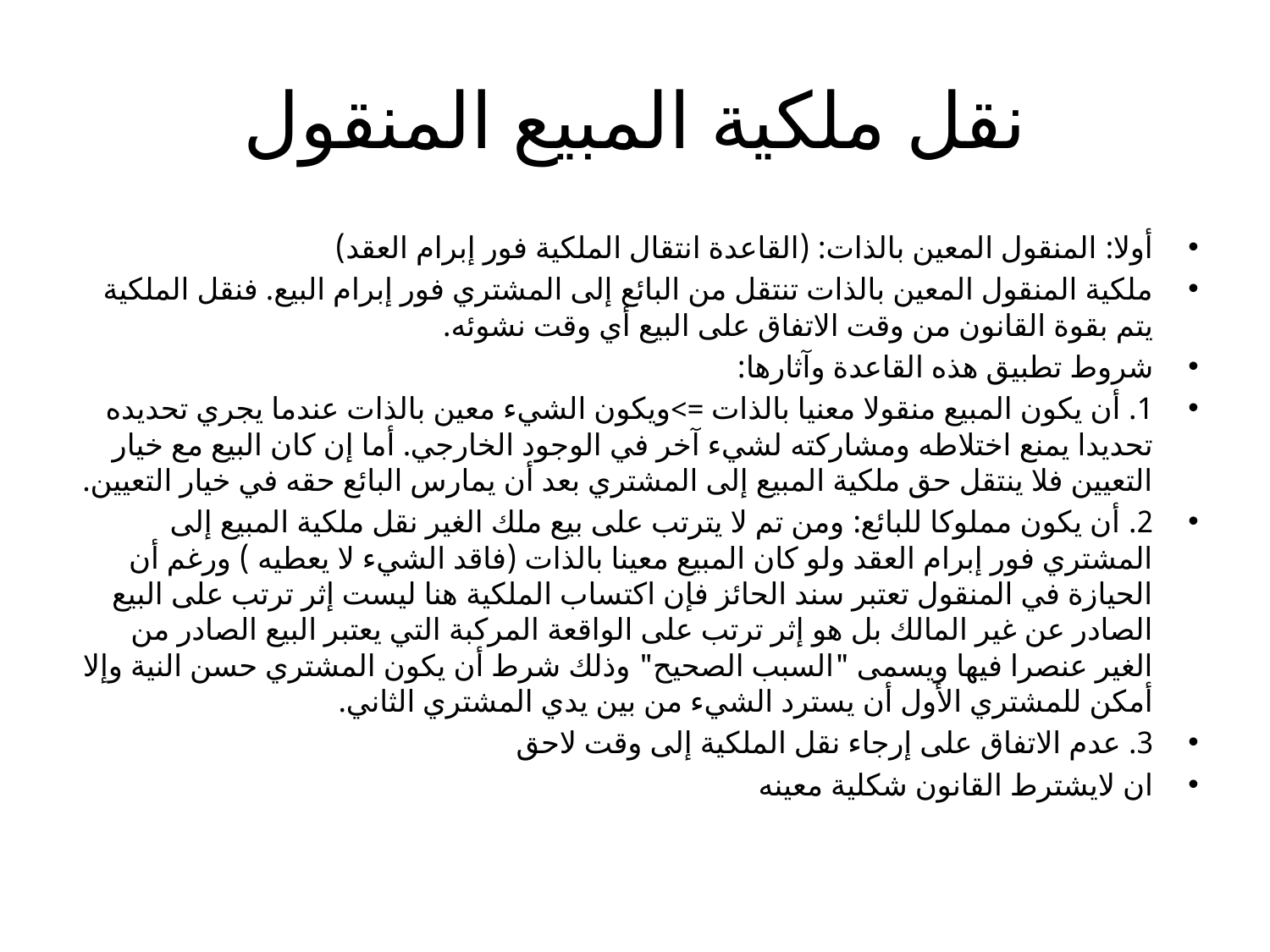

# نقل ملكية المبيع المنقول
أولا: المنقول المعين بالذات: (القاعدة انتقال الملكية فور إبرام العقد)
ملكية المنقول المعين بالذات تنتقل من البائع إلى المشتري فور إبرام البيع. فنقل الملكية يتم بقوة القانون من وقت الاتفاق على البيع أي وقت نشوئه.
شروط تطبيق هذه القاعدة وآثارها:
1. أن يكون المبيع منقولا معنيا بالذات =>ويكون الشيء معين بالذات عندما يجري تحديده تحديدا يمنع اختلاطه ومشاركته لشيء آخر في الوجود الخارجي. أما إن كان البيع مع خيار التعيين فلا ينتقل حق ملكية المبيع إلى المشتري بعد أن يمارس البائع حقه في خيار التعيين.
2. أن يكون مملوكا للبائع: ومن تم لا يترتب على بيع ملك الغير نقل ملكية المبيع إلى المشتري فور إبرام العقد ولو كان المبيع معينا بالذات (فاقد الشيء لا يعطيه ) ورغم أن الحيازة في المنقول تعتبر سند الحائز فإن اكتساب الملكية هنا ليست إثر ترتب على البيع الصادر عن غير المالك بل هو إثر ترتب على الواقعة المركبة التي يعتبر البيع الصادر من الغير عنصرا فيها ويسمى "السبب الصحيح" وذلك شرط أن يكون المشتري حسن النية وإلا أمكن للمشتري الأول أن يسترد الشيء من بين يدي المشتري الثاني.
3. عدم الاتفاق على إرجاء نقل الملكية إلى وقت لاحق
ان لايشترط القانون شكلية معينه